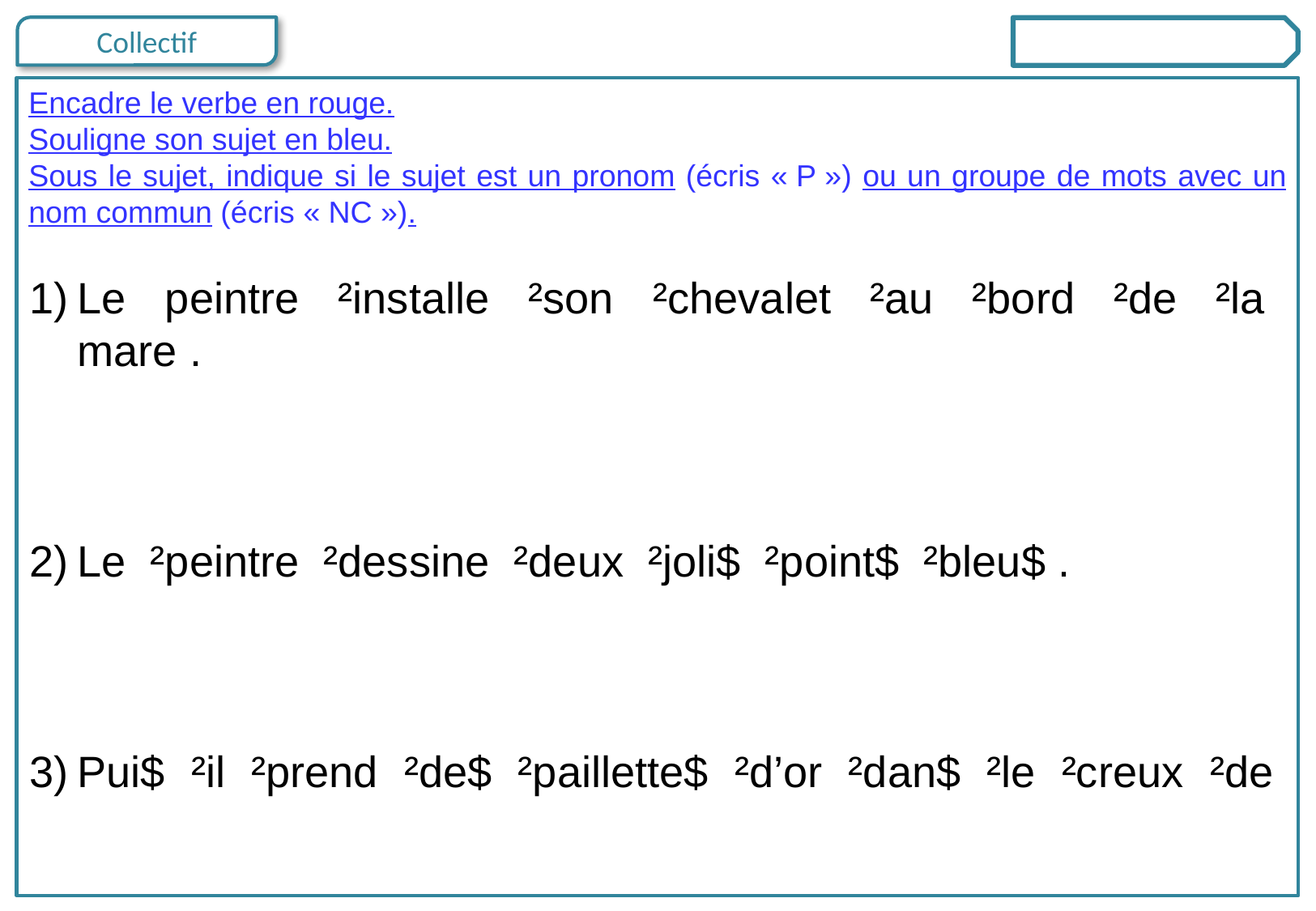

Encadre le verbe en rouge.
Souligne son sujet en bleu.
Sous le sujet, indique si le sujet est un pronom (écris « P ») ou un groupe de mots avec un nom commun (écris « NC »).
Le  peintre  ²installe  ²son  ²chevalet  ²au  ²bord  ²de  ²la  mare .
Le  ²peintre  ²dessine  ²deux  ²joli$  ²point$  ²bleu$ .
Pui$  ²il  ²prend  ²de$  ²paillette$  ²d’or  ²dan$  ²le  ²creux  ²de  ²sa  main .